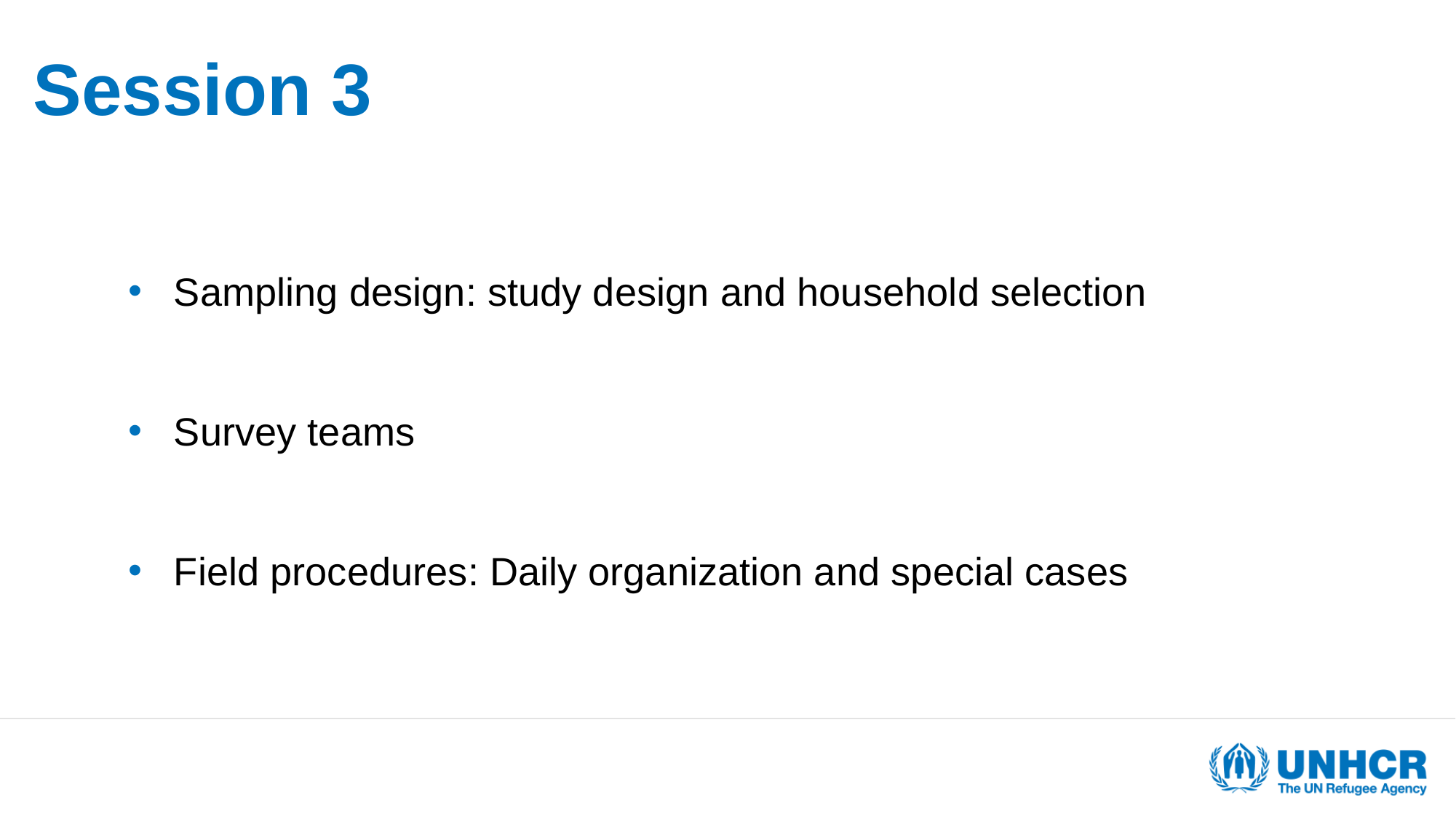

# Session 3
Sampling design: study design and household selection

Survey teams

Field procedures: Daily organization and special cases